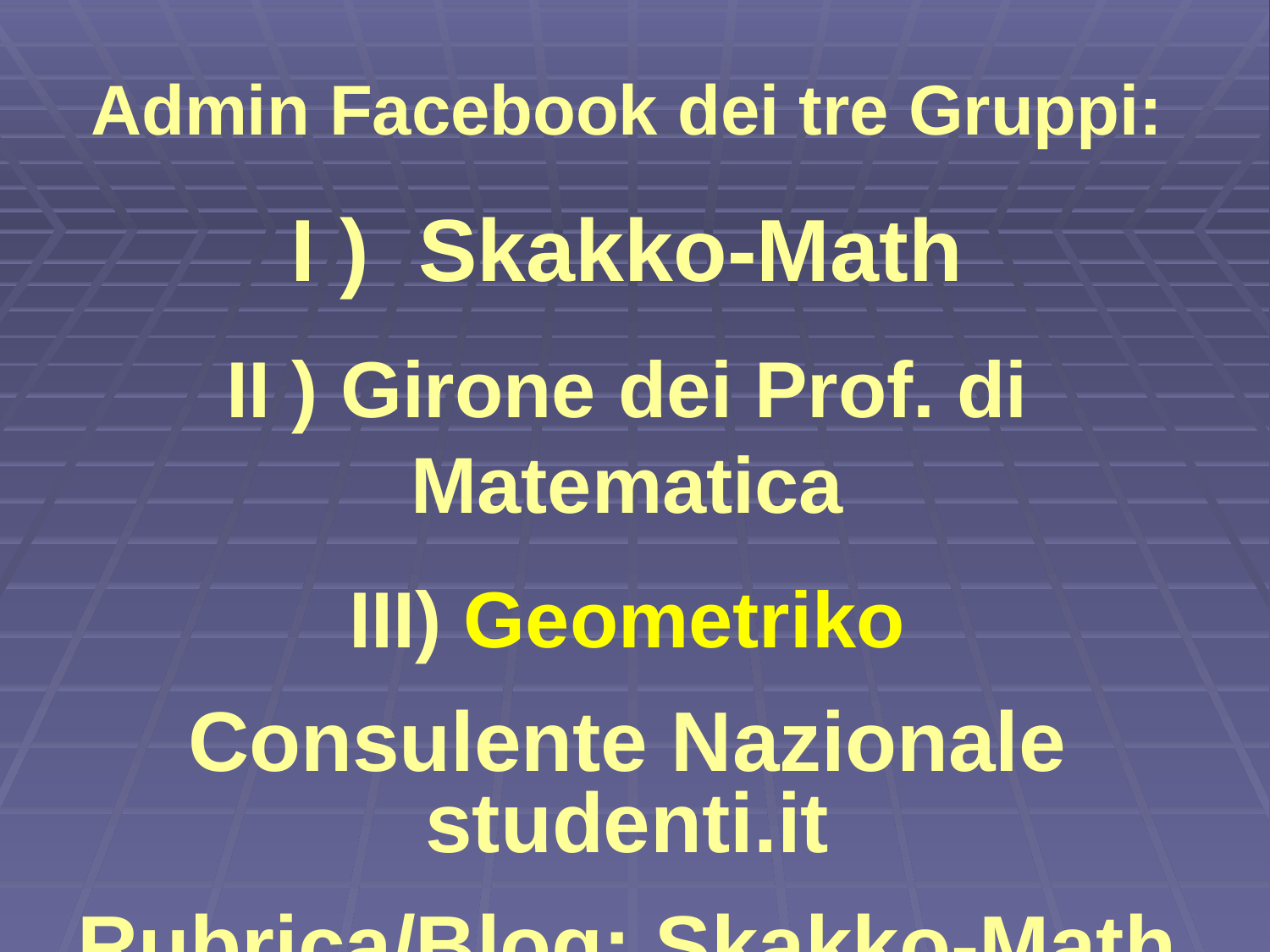

Admin Facebook dei tre Gruppi:
I )  Skakko-Math
II ) Girone dei Prof. di Matematica
III) Geometriko
Consulente Nazionale studenti.it
Rubrica/Blog: Skakko-Math